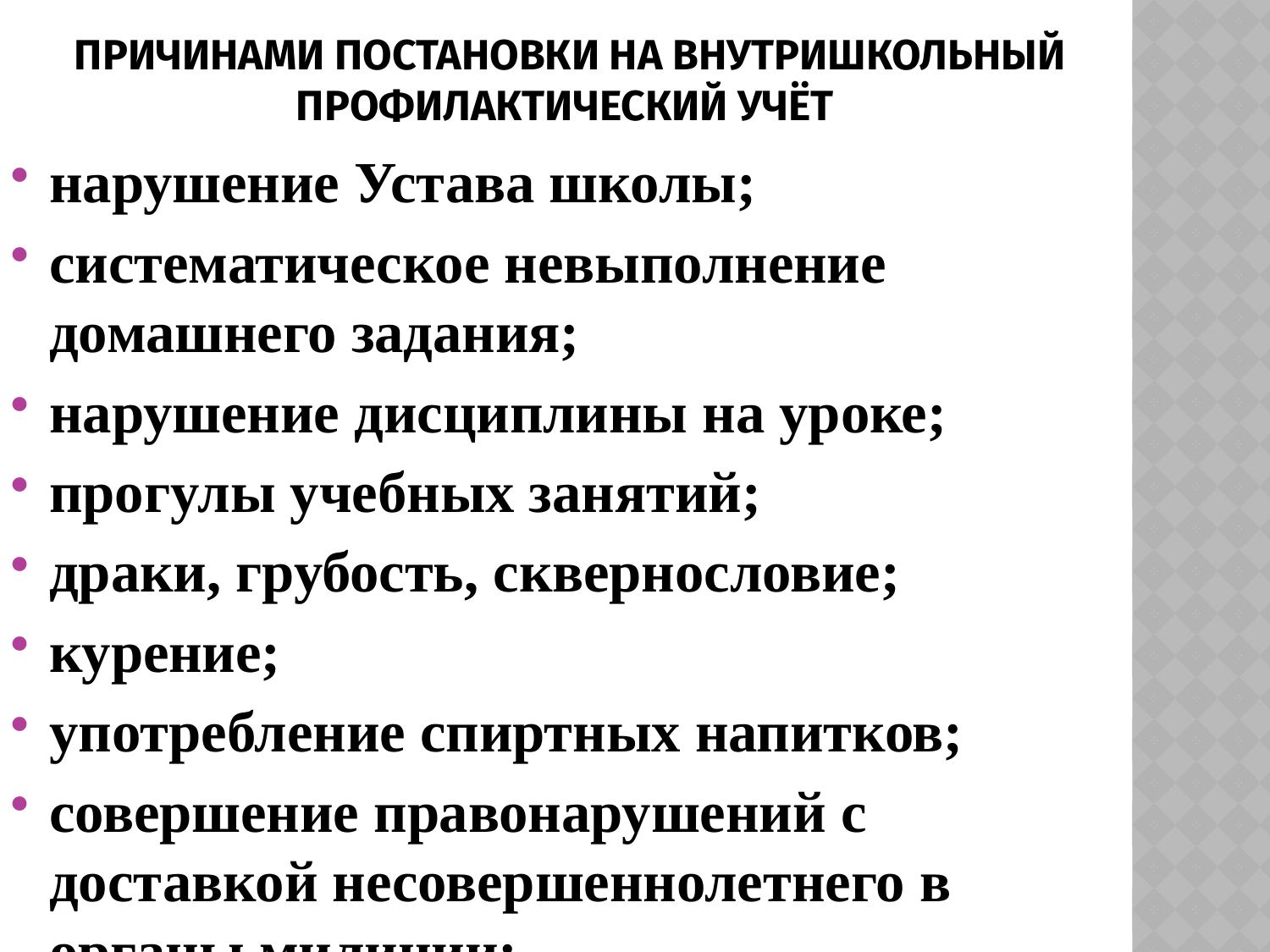

# Причинами постановки на внутришкольный профилактический учёт
нарушение Устава школы;
систематическое невыполнение домашнего задания;
нарушение дисциплины на уроке;
прогулы учебных занятий;
драки, грубость, сквернословие;
курение;
употребление спиртных напитков;
совершение правонарушений с доставкой несовершеннолетнего в органы милиции;